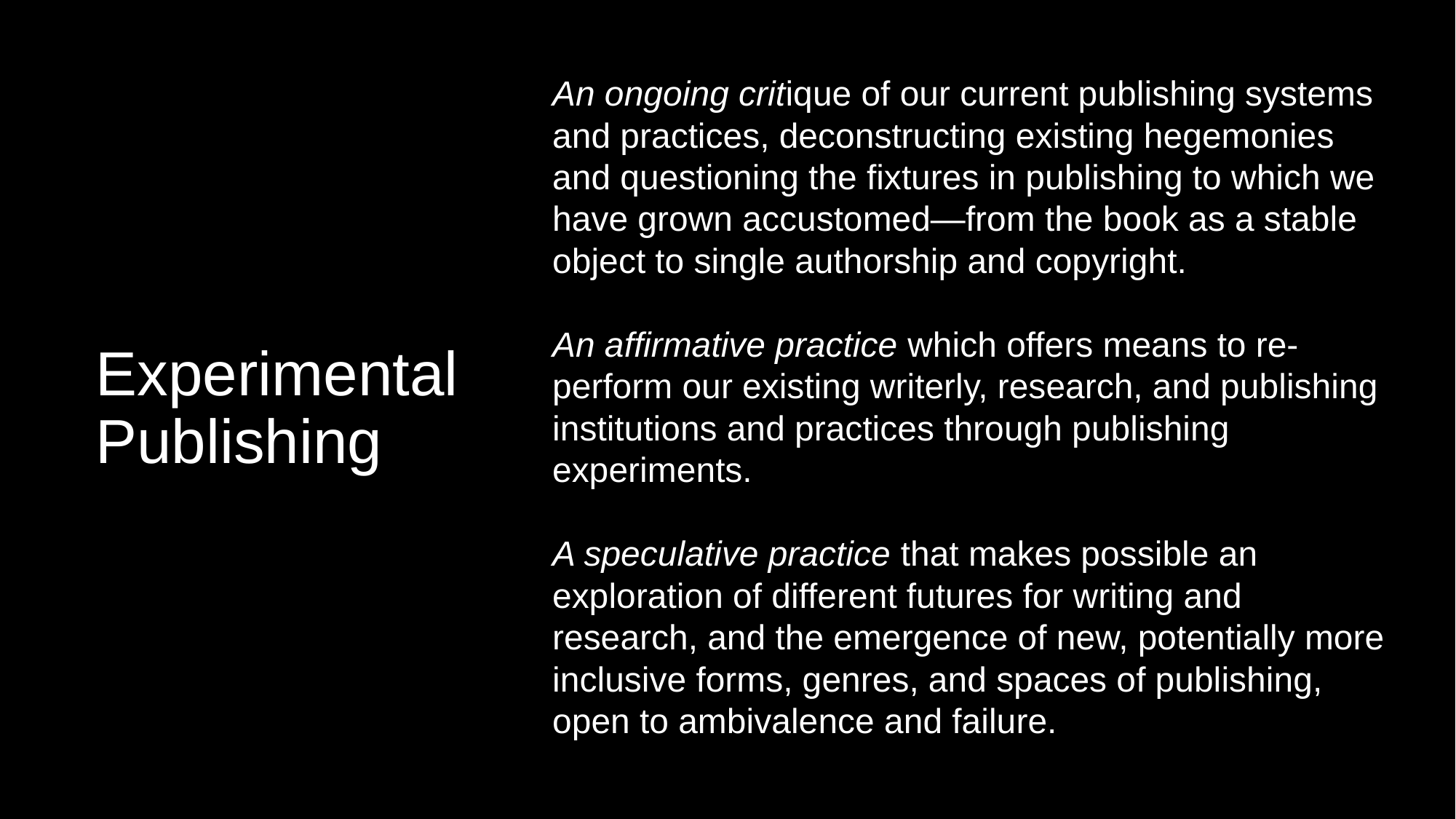

.

An ongoing critique of our current publishing systems and practices, deconstructing existing hegemonies and questioning the fixtures in publishing to which we have grown accustomed—from the book as a stable object to single authorship and copyright.

An affirmative practice which offers means to re-perform our existing writerly, research, and publishing institutions and practices through publishing experiments.

A speculative practice that makes possible an exploration of different futures for writing and research, and the emergence of new, potentially more inclusive forms, genres, and spaces of publishing, open to ambivalence and failure.
# Experimental Publishing